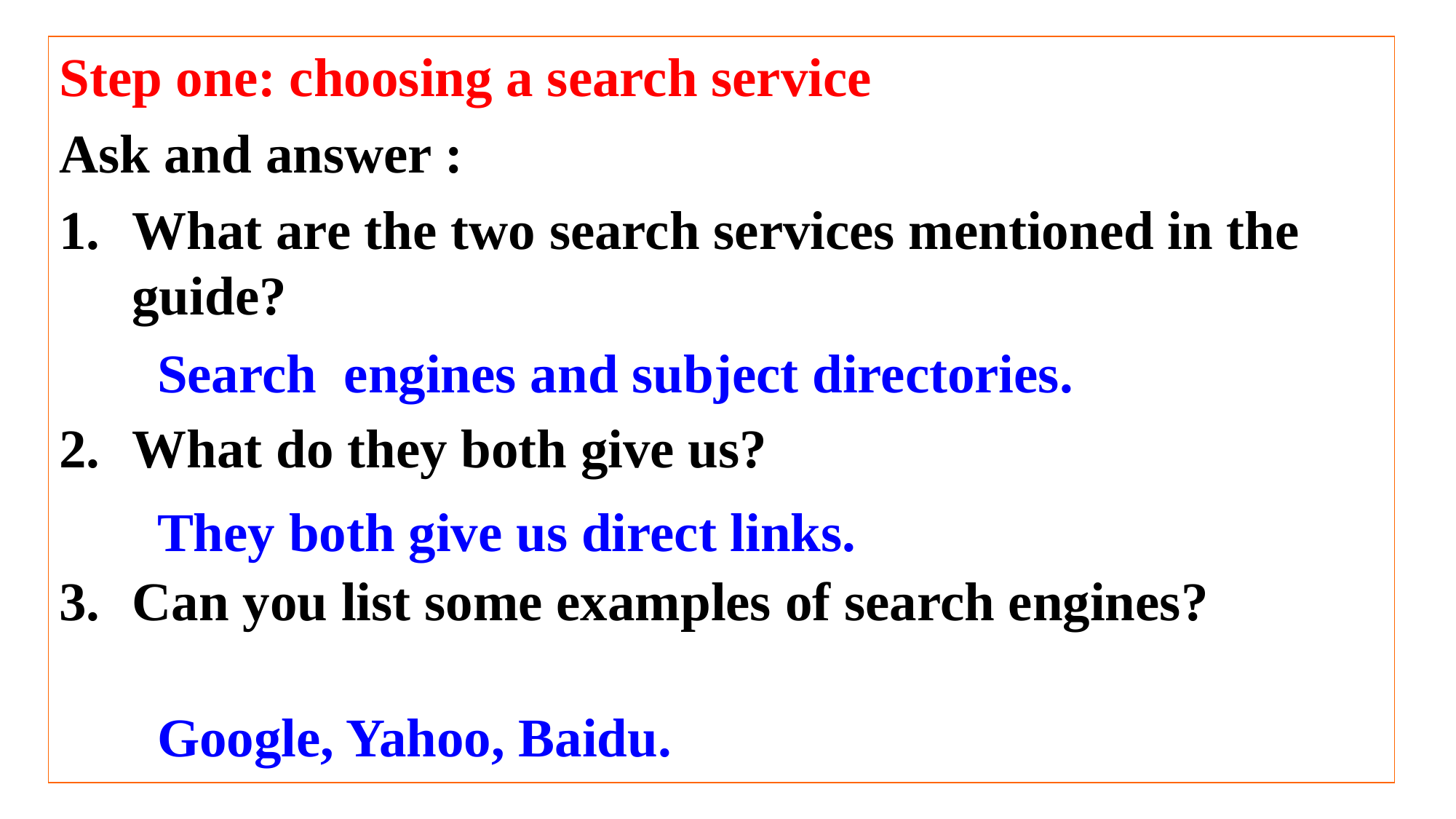

Step one: choosing a search service
Ask and answer :
What are the two search services mentioned in the guide?

What do they both give us?

Can you list some examples of search engines?
Search  engines and subject directories.
They both give us direct links.
Google, Yahoo, Baidu.